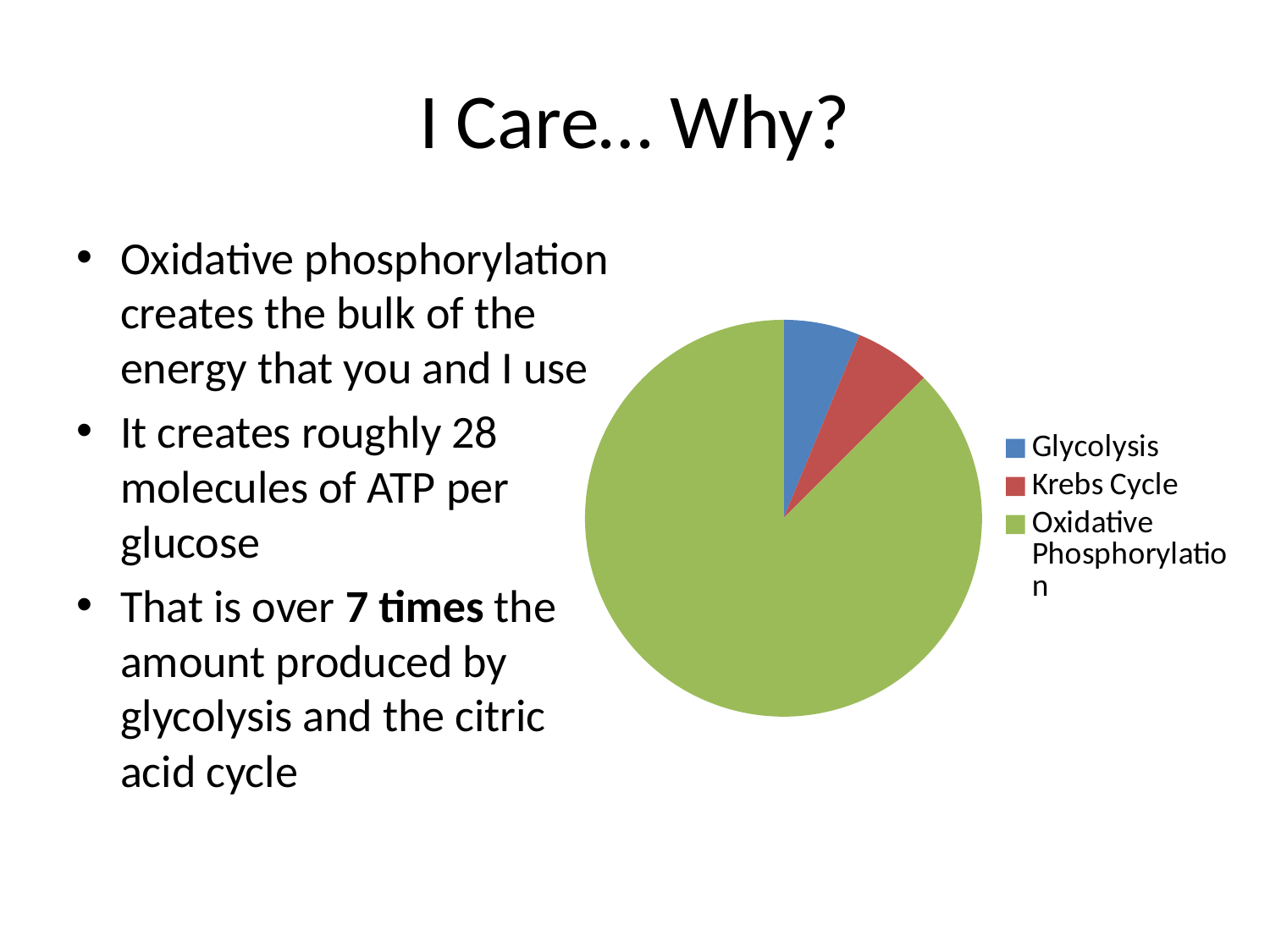

# I Care… Why?
Oxidative phosphorylation creates the bulk of the energy that you and I use
It creates roughly 28 molecules of ATP per glucose
That is over 7 times the amount produced by glycolysis and the citric acid cycle

### Chart

| Category | ATP Produced |
|---|---|
| Glycolysis | 2.0 |
| Krebs Cycle | 2.0 |
| Oxidative Phosphorylation | 28.0 |